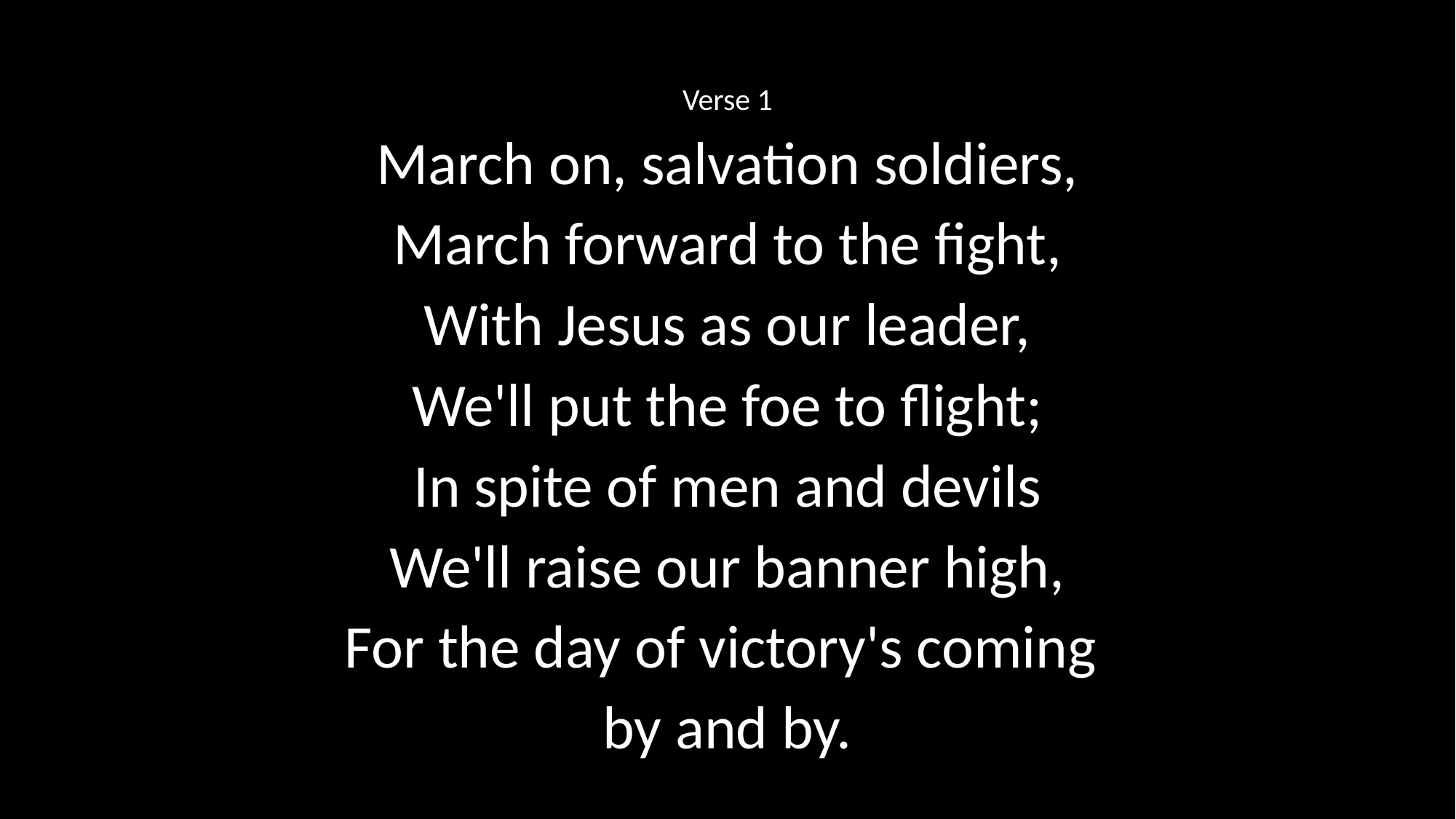

Verse 1
March on, salvation soldiers,
March forward to the fight,
With Jesus as our leader,
We'll put the foe to flight;
In spite of men and devils
We'll raise our banner high,
For the day of victory's coming
by and by.